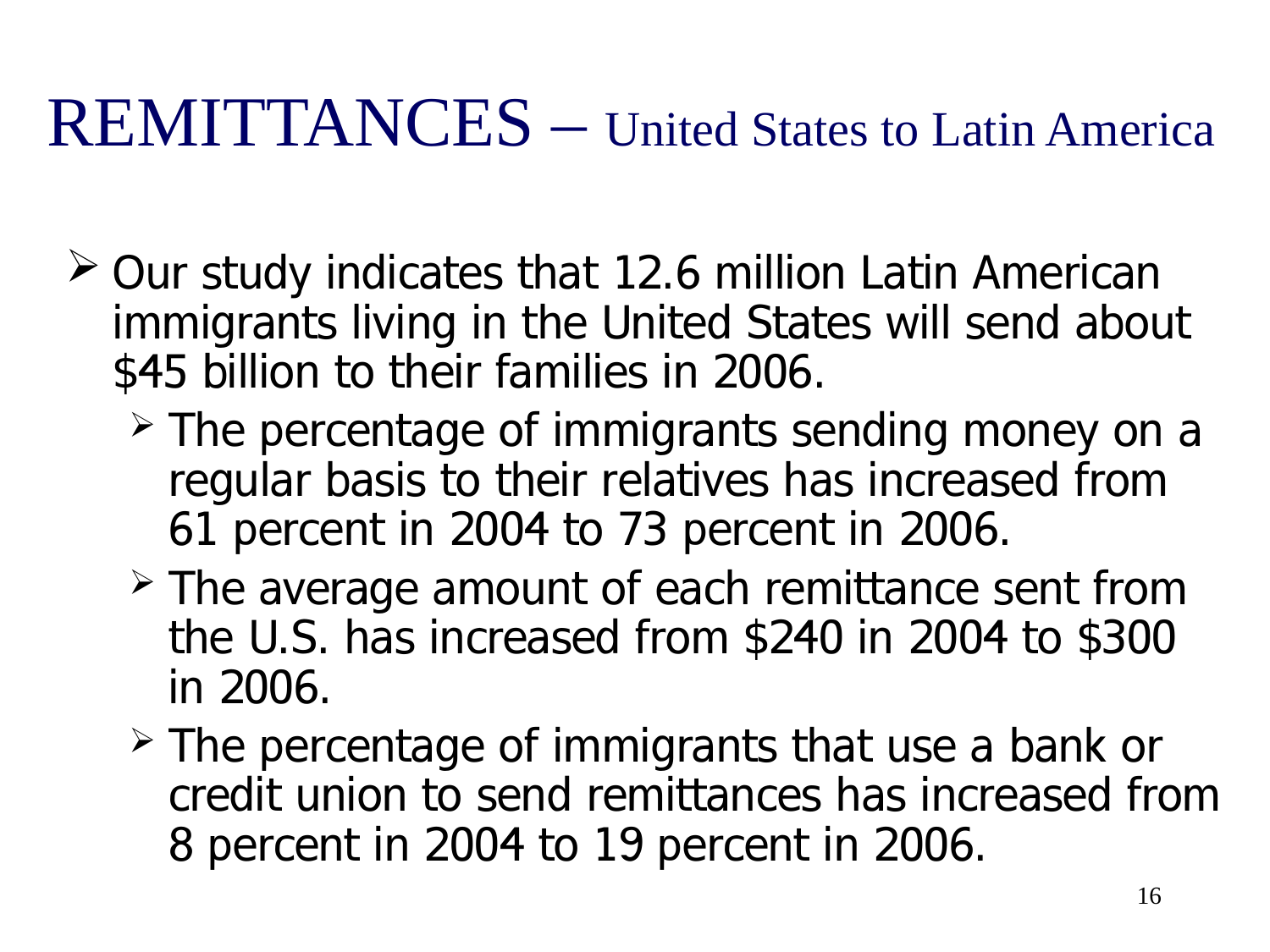

# REMITTANCES – United States to Latin America
Our study indicates that 12.6 million Latin American immigrants living in the United States will send about $45 billion to their families in 2006.
The percentage of immigrants sending money on a regular basis to their relatives has increased from 61 percent in 2004 to 73 percent in 2006.
The average amount of each remittance sent from the U.S. has increased from $240 in 2004 to $300 in 2006.
The percentage of immigrants that use a bank or credit union to send remittances has increased from 8 percent in 2004 to 19 percent in 2006.
16